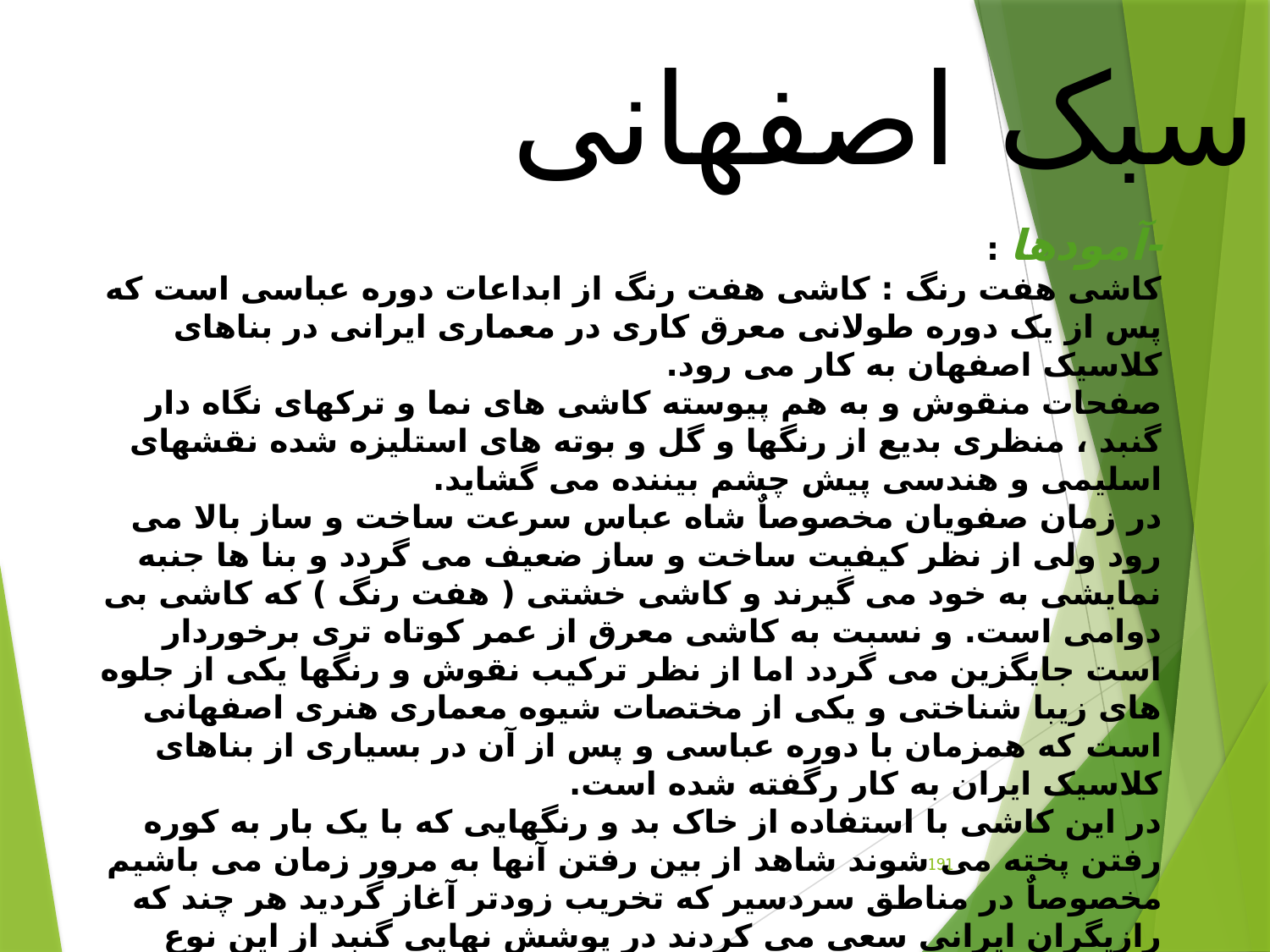

سبک اصفهانی
-آمودها :
کاشی هفت رنگ : کاشی هفت رنگ از ابداعات دوره عباسی است که پس از یک دوره طولانی معرق کاری در معماری ایرانی در بناهای کلاسیک اصفهان به کار می رود.
صفحات منقوش و به هم پیوسته کاشی های نما و ترکهای نگاه دار گنبد ، منظری بدیع از رنگها و گل و بوته های استلیزه شده نقشهای اسلیمی و هندسی پیش چشم بیننده می گشاید.
در زمان صفویان مخصوصاٌ شاه عباس سرعت ساخت و ساز بالا می رود ولی از نظر کیفیت ساخت و ساز ضعیف می گردد و بنا ها جنبه نمایشی به خود می گیرند و کاشی خشتی ( هفت رنگ ) که کاشی بی دوامی است. و نسبت به کاشی معرق از عمر کوتاه تری برخوردار است جایگزین می گردد اما از نظر ترکیب نقوش و رنگها یکی از جلوه های زیبا شناختی و یکی از مختصات شیوه معماری هنری اصفهانی است که همزمان با دوره عباسی و پس از آن در بسیاری از بناهای کلاسیک ایران به کار رگفته شده است.
در این کاشی با استفاده از خاک بد و رنگهایی که با یک بار به کوره رفتن پخته می شوند شاهد از بین رفتن آنها به مرور زمان می باشیم مخصوصاٌ در مناطق سردسیر که تخریب زودتر آغاز گردید هر چند که رازیگران ایرانی سعی می کردند در پوشش نهایی گنبد از این نوع کاشی استفاده نکنند.

191